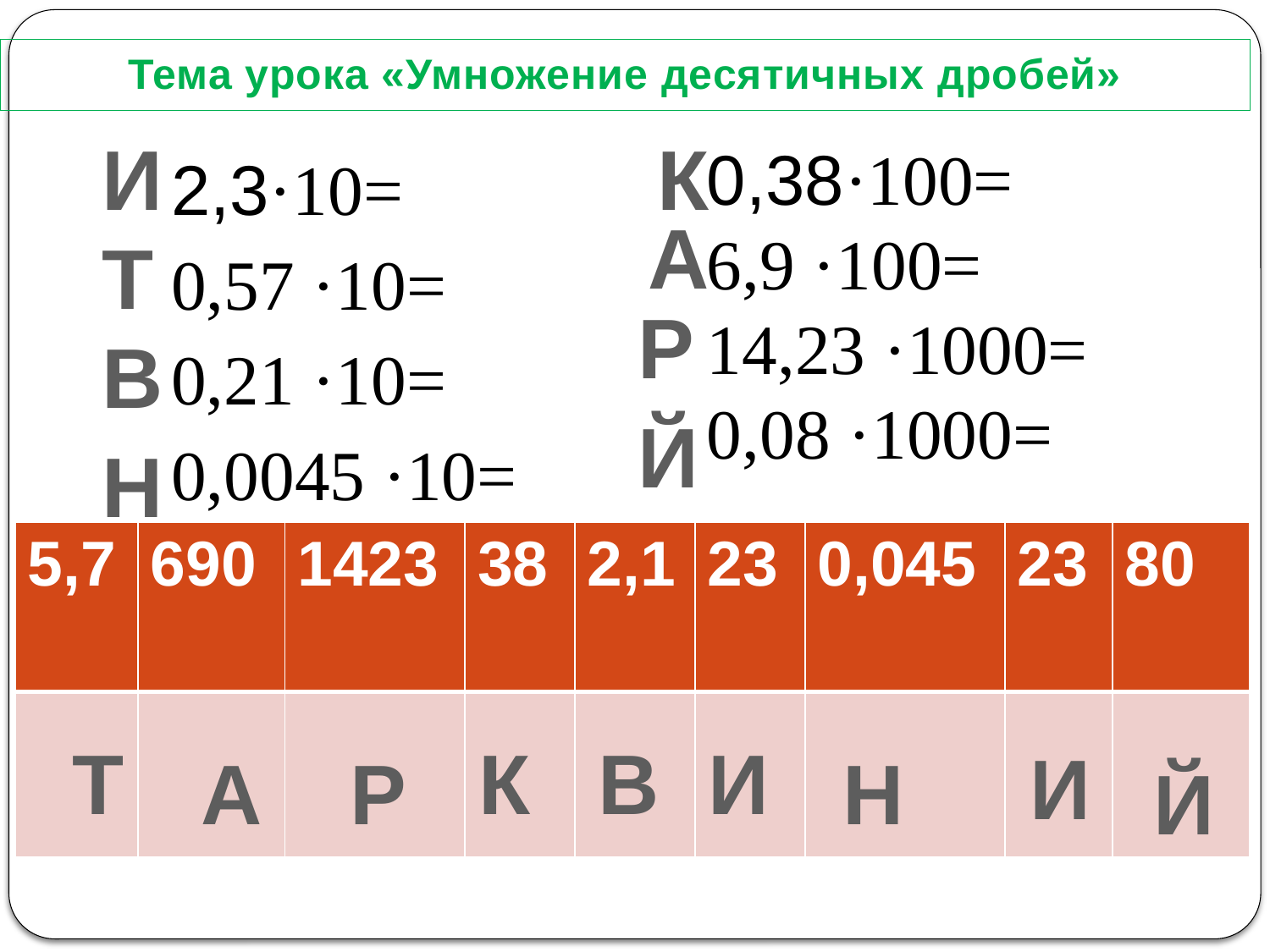

Тема урока «Умножение десятичных дробей»
И
К
0,38·100=
6,9 ·100=
14,23 ·1000=
0,08 ·1000=

2,3·10=
0,57 ·10=
0,21 ·10=
0,0045 ·10=
А
Т
Р
В
Й
Н
| 5,7 | 690 | 1423 | 38 | 2,1 | 23 | 0,045 | 23 | 80 |
| --- | --- | --- | --- | --- | --- | --- | --- | --- |
|  |  |  |  |  |  |  |  |  |
Т
К
В
И
И
А
Р
Н
Й